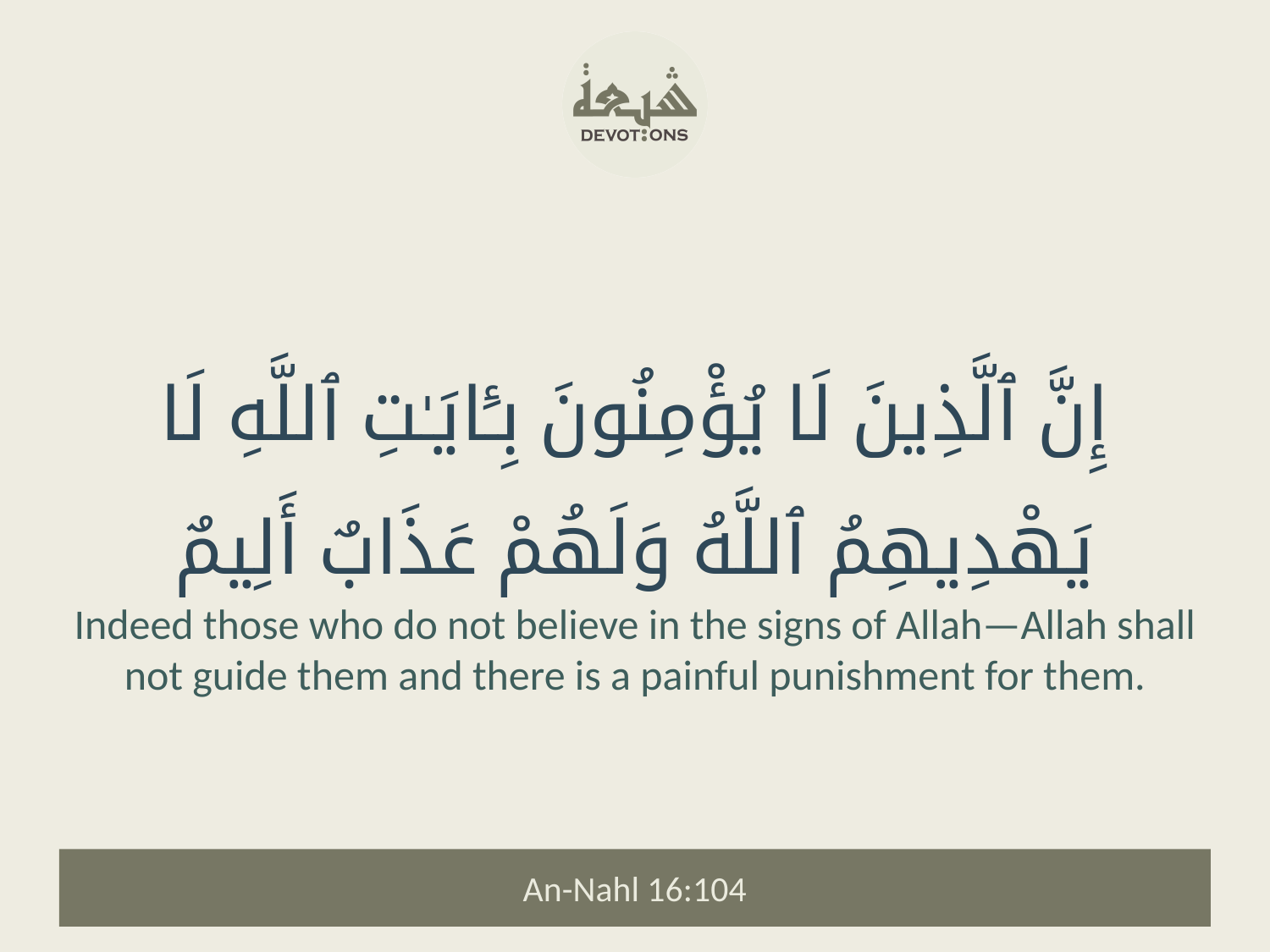

إِنَّ ٱلَّذِينَ لَا يُؤْمِنُونَ بِـَٔايَـٰتِ ٱللَّهِ لَا يَهْدِيهِمُ ٱللَّهُ وَلَهُمْ عَذَابٌ أَلِيمٌ
Indeed those who do not believe in the signs of Allah—Allah shall not guide them and there is a painful punishment for them.
An-Nahl 16:104